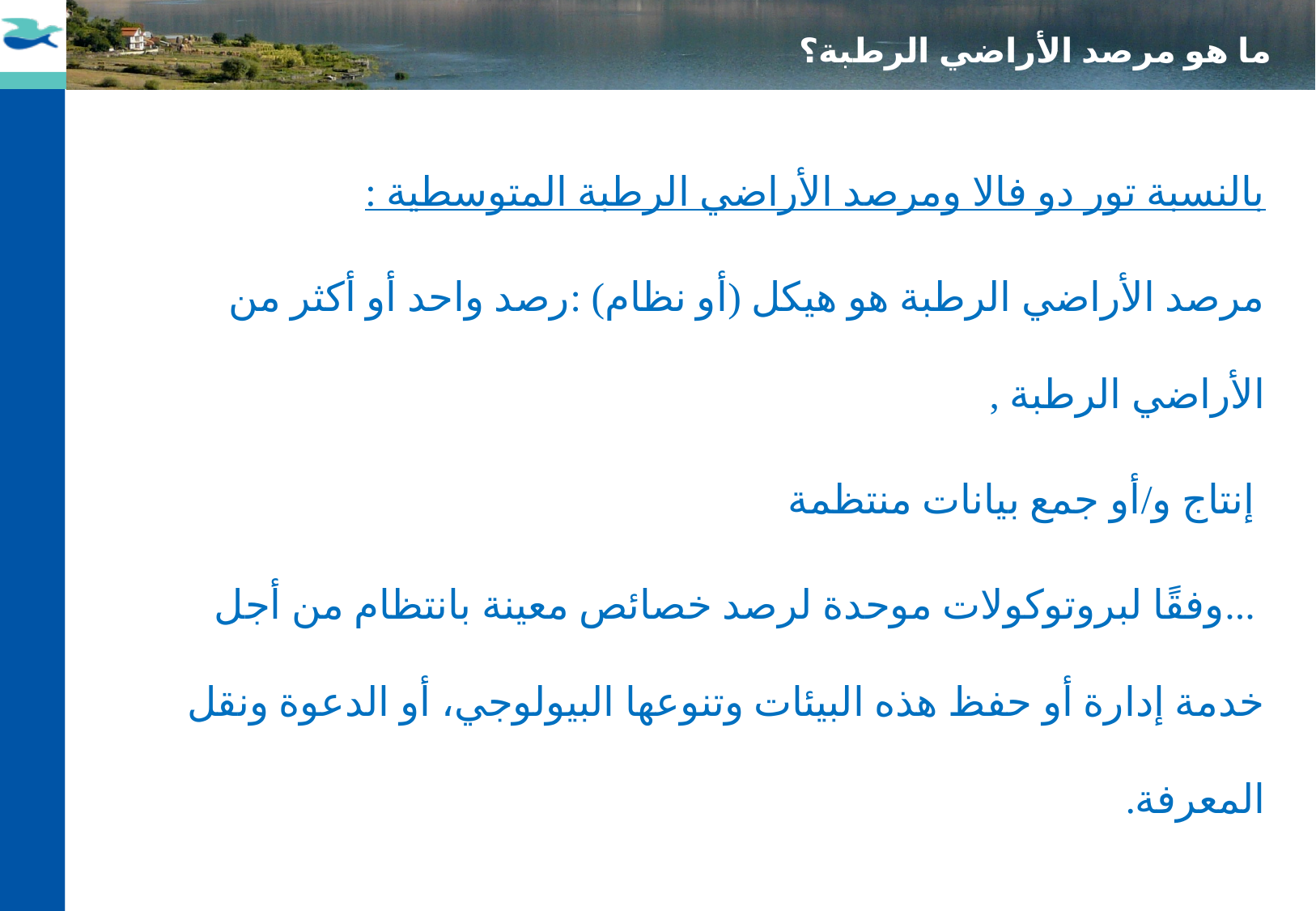

# ما هو مرصد الأراضي الرطبة؟
بالنسبة تور دو فالا ومرصد الأراضي الرطبة المتوسطية :
مرصد الأراضي الرطبة هو هيكل (أو نظام) :رصد واحد أو أكثر من الأراضي الرطبة ,
 إنتاج و/أو جمع بيانات منتظمة
 ...وفقًا لبروتوكولات موحدة لرصد خصائص معينة بانتظام من أجل خدمة إدارة أو حفظ هذه البيئات وتنوعها البيولوجي، أو الدعوة ونقل المعرفة.